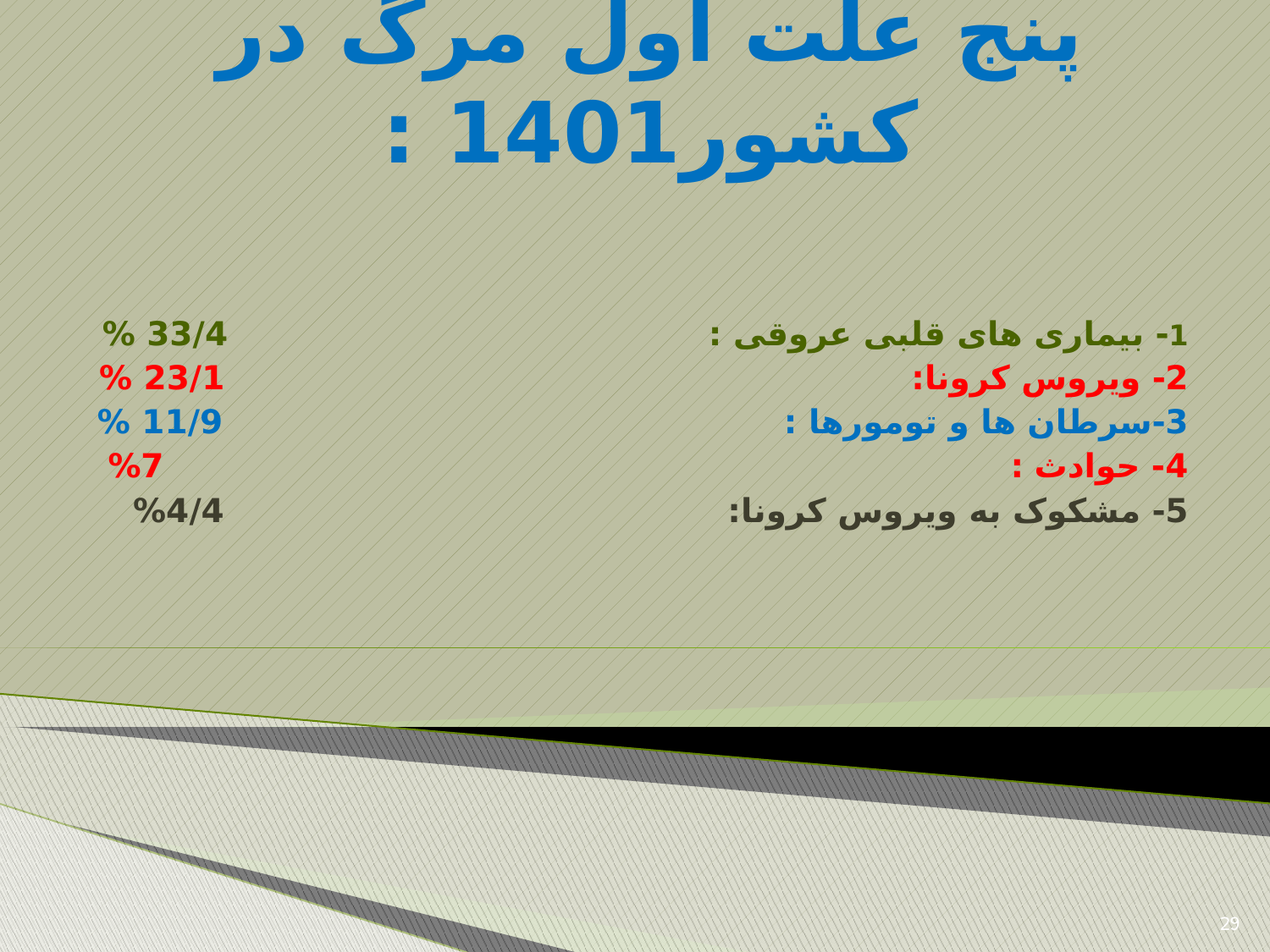

# پنج علت اول مرگ در کشور1401 :
1- بیماری های قلبی عروقی :                                          33/4 %
2- ویروس کرونا:                                                            23/1 %
3-سرطان ها و تومورها :                                                 11/9 %
4- حوادث :                                                                          7%
5- مشکوک به ویروس کرونا:                                            4/4%

29